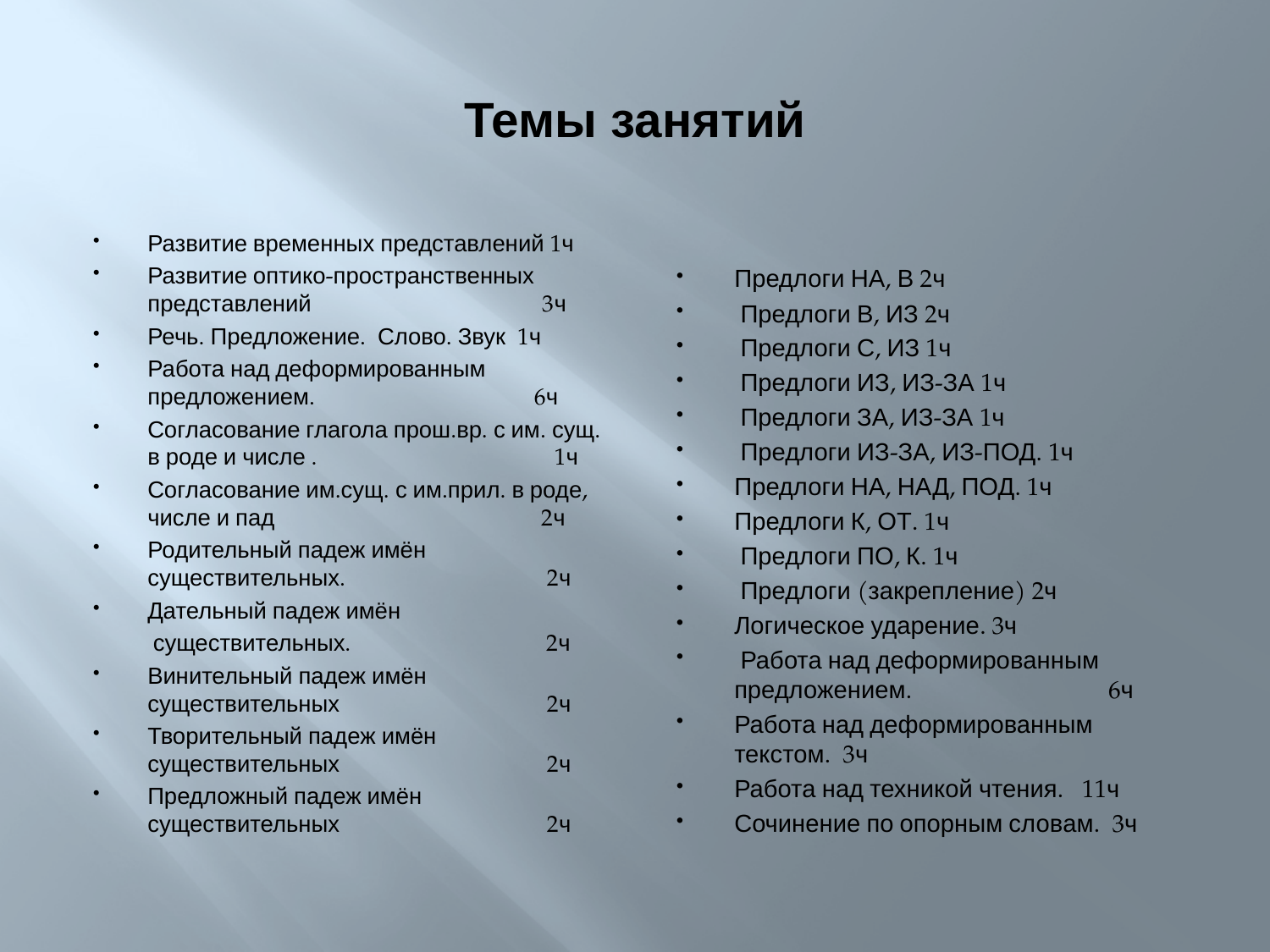

# Темы занятий
Развитие временных представлений 1ч
Развитие оптико-пространственных представлений                                       3ч
Речь. Предложение.  Слово. Звук  1ч
Работа над деформированным предложением.                                     6ч
Согласование глагола прош.вр. с им. сущ. в роде и числе .                                        1ч
Согласование им.сущ. с им.прил. в роде, числе и пад                                             2ч
Родительный падеж имён              существительных.                                  2ч
Дательный падеж имён
          существительных.                                 2ч
Винительный падеж имён существительных                                   2ч
Творительный падеж имён существительных                                   2ч
Предложный падеж имён существительных                                   2ч

Предлоги НА, В 2ч
 Предлоги В, ИЗ 2ч
 Предлоги С, ИЗ 1ч
 Предлоги ИЗ, ИЗ-ЗА 1ч
 Предлоги ЗА, ИЗ-ЗА 1ч
 Предлоги ИЗ-ЗА, ИЗ-ПОД. 1ч
Предлоги НА, НАД, ПОД. 1ч
Предлоги К, ОТ. 1ч
 Предлоги ПО, К. 1ч
 Предлоги (закрепление) 2ч
Логическое ударение. 3ч
 Работа над деформированным предложением.                                6ч
Работа над деформированным текстом.  3ч
Работа над техникой чтения.   11ч
Сочинение по опорным словам.  3ч